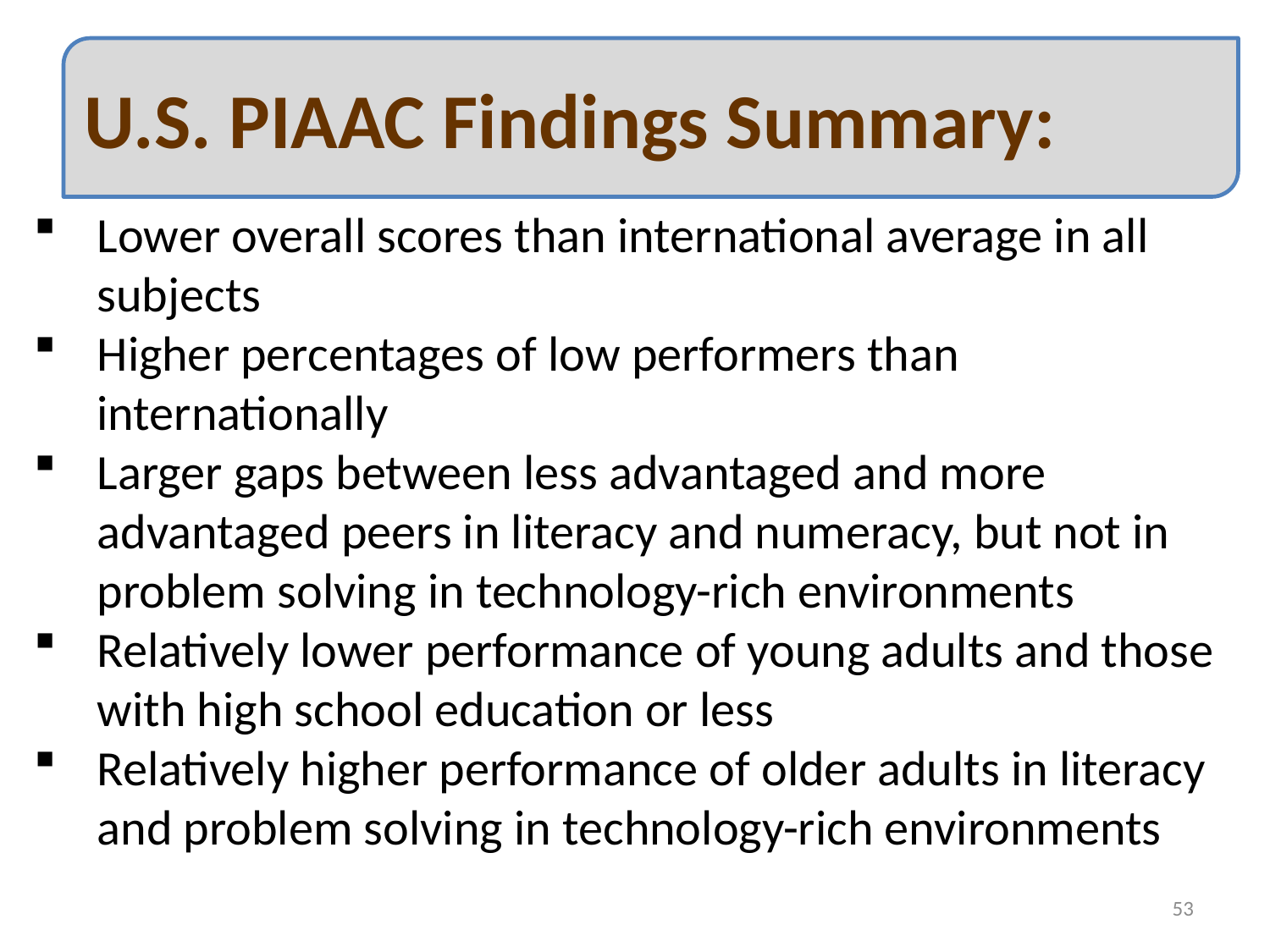

# U.S. PIAAC Findings Summary:
U.S. PIAAC Findings Summary:
Lower overall scores than international average in all subjects
Higher percentages of low performers than internationally
Larger gaps between less advantaged and more advantaged peers in literacy and numeracy, but not in problem solving in technology-rich environments
Relatively lower performance of young adults and those with high school education or less
Relatively higher performance of older adults in literacy and problem solving in technology-rich environments
53